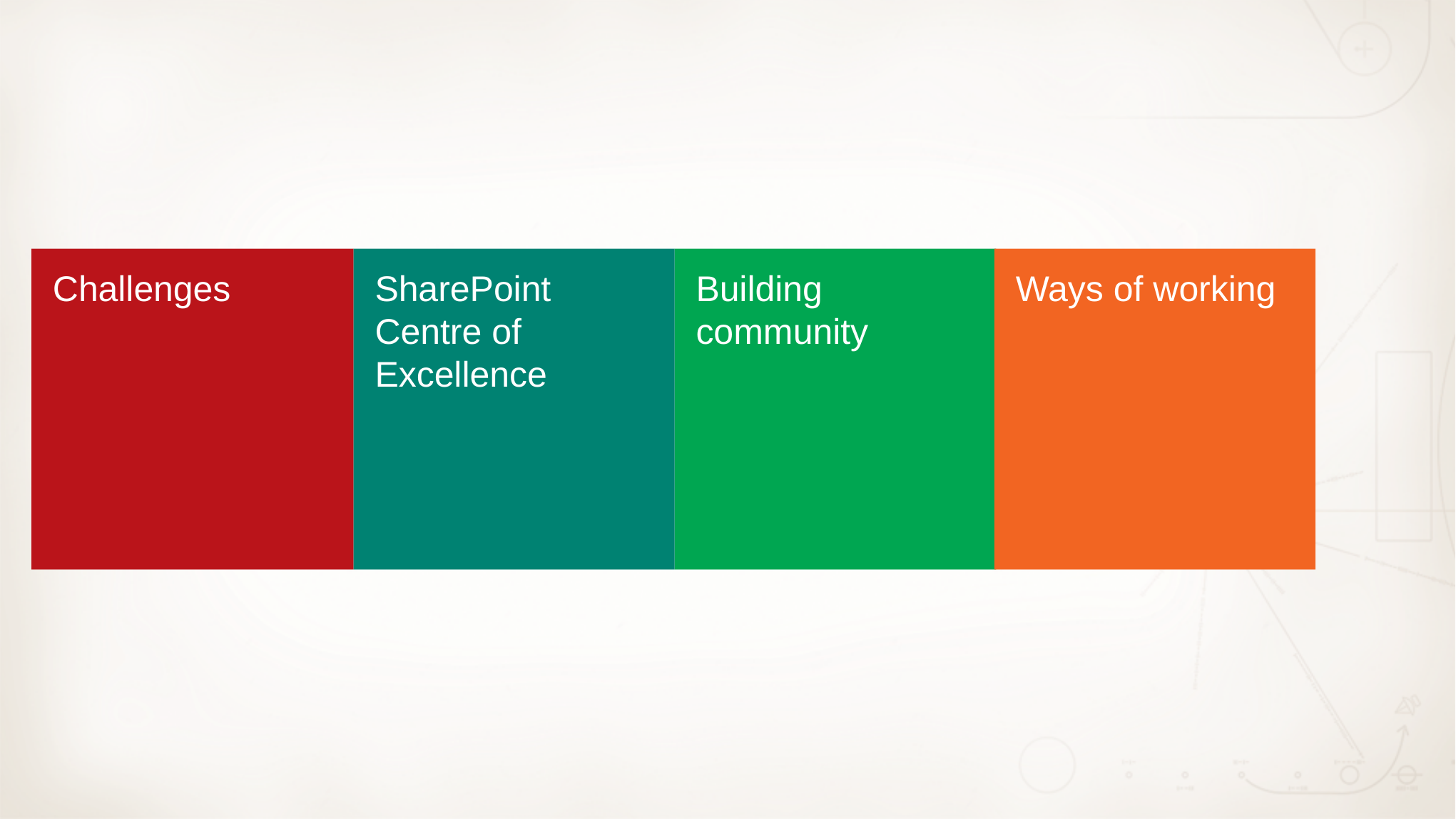

#

Challenges

SharePoint Centre of Excellence

Building community

Ways of working